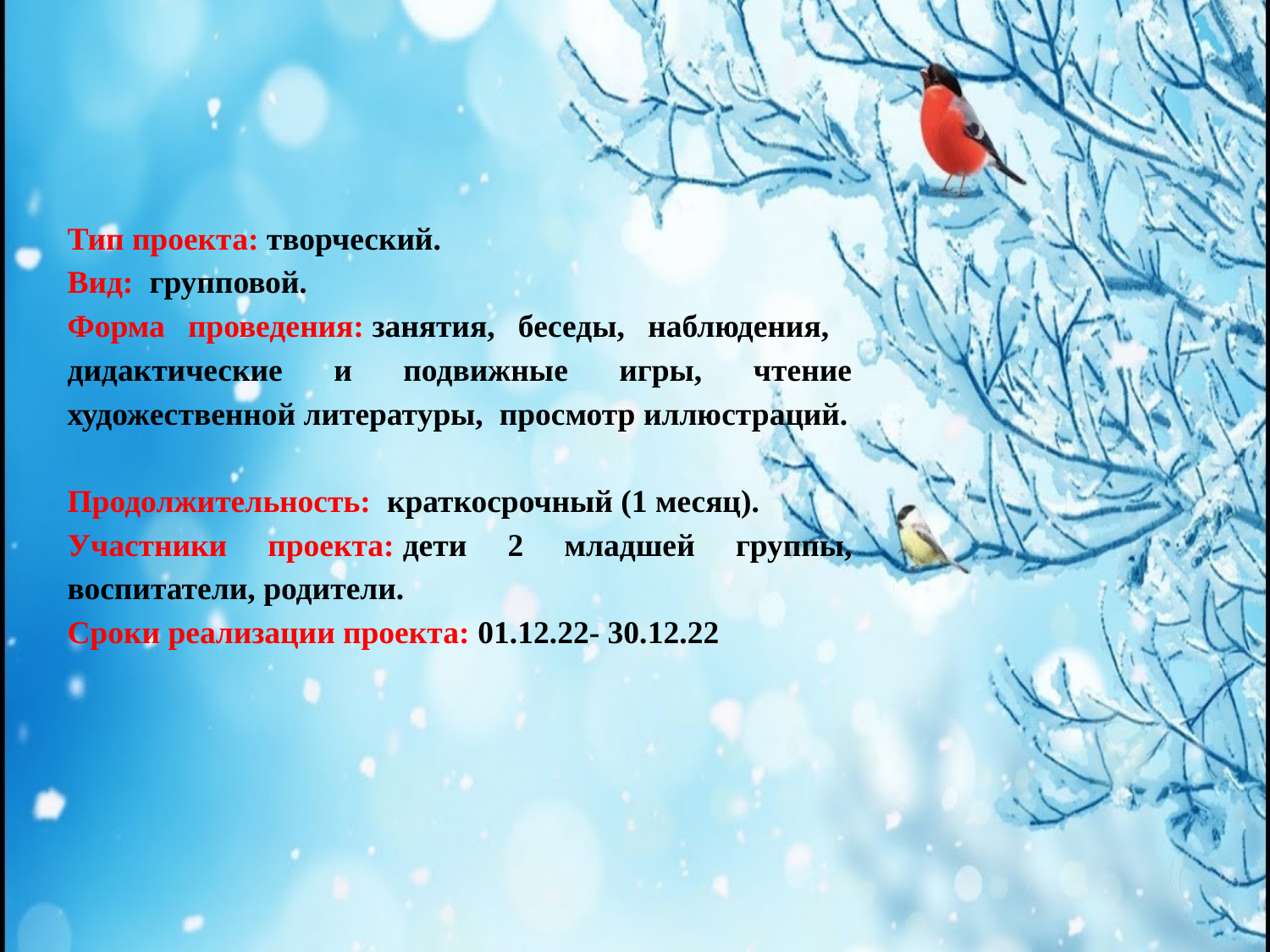

Тип проекта: творческий.
Вид:  групповой.
Форма проведения: занятия, беседы, наблюдения,  дидактические  и  подвижные  игры,  чтение художественной литературы,  просмотр иллюстраций.

Продолжительность:  краткосрочный (1 месяц).
Участники проекта: дети 2 младшей группы, воспитатели, родители.
Сроки реализации проекта: 01.12.22- 30.12.22